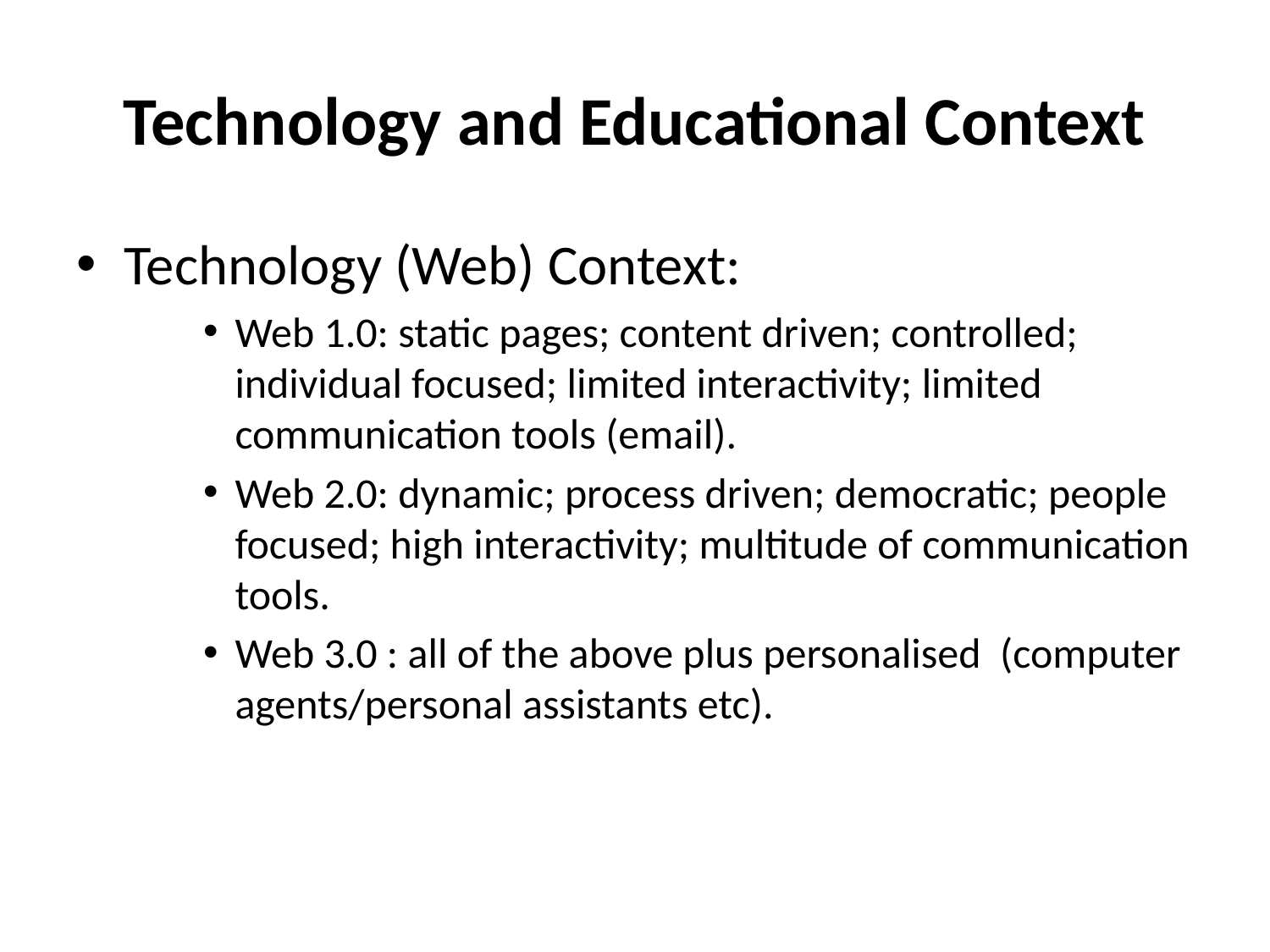

# Technology and Educational Context
Technology (Web) Context:
Web 1.0: static pages; content driven; controlled; individual focused; limited interactivity; limited communication tools (email).
Web 2.0: dynamic; process driven; democratic; people focused; high interactivity; multitude of communication tools.
Web 3.0 : all of the above plus personalised  (computer agents/personal assistants etc).